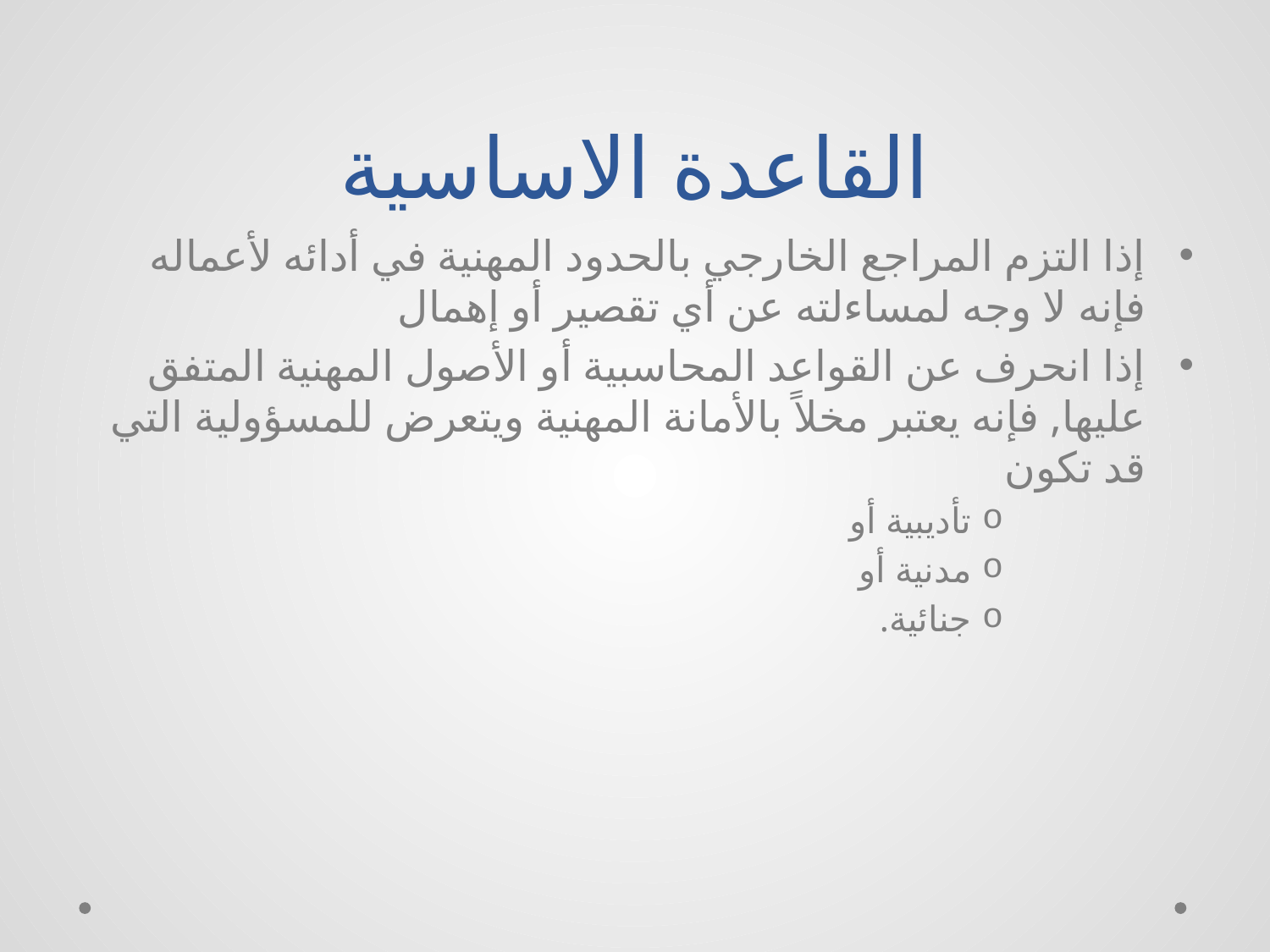

# القاعدة الاساسية
إذا التزم المراجع الخارجي بالحدود المهنية في أدائه لأعماله فإنه لا وجه لمساءلته عن أي تقصير أو إهمال
إذا انحرف عن القواعد المحاسبية أو الأصول المهنية المتفق عليها, فإنه يعتبر مخلاً بالأمانة المهنية ويتعرض للمسؤولية التي قد تكون
تأديبية أو
مدنية أو
جنائية.